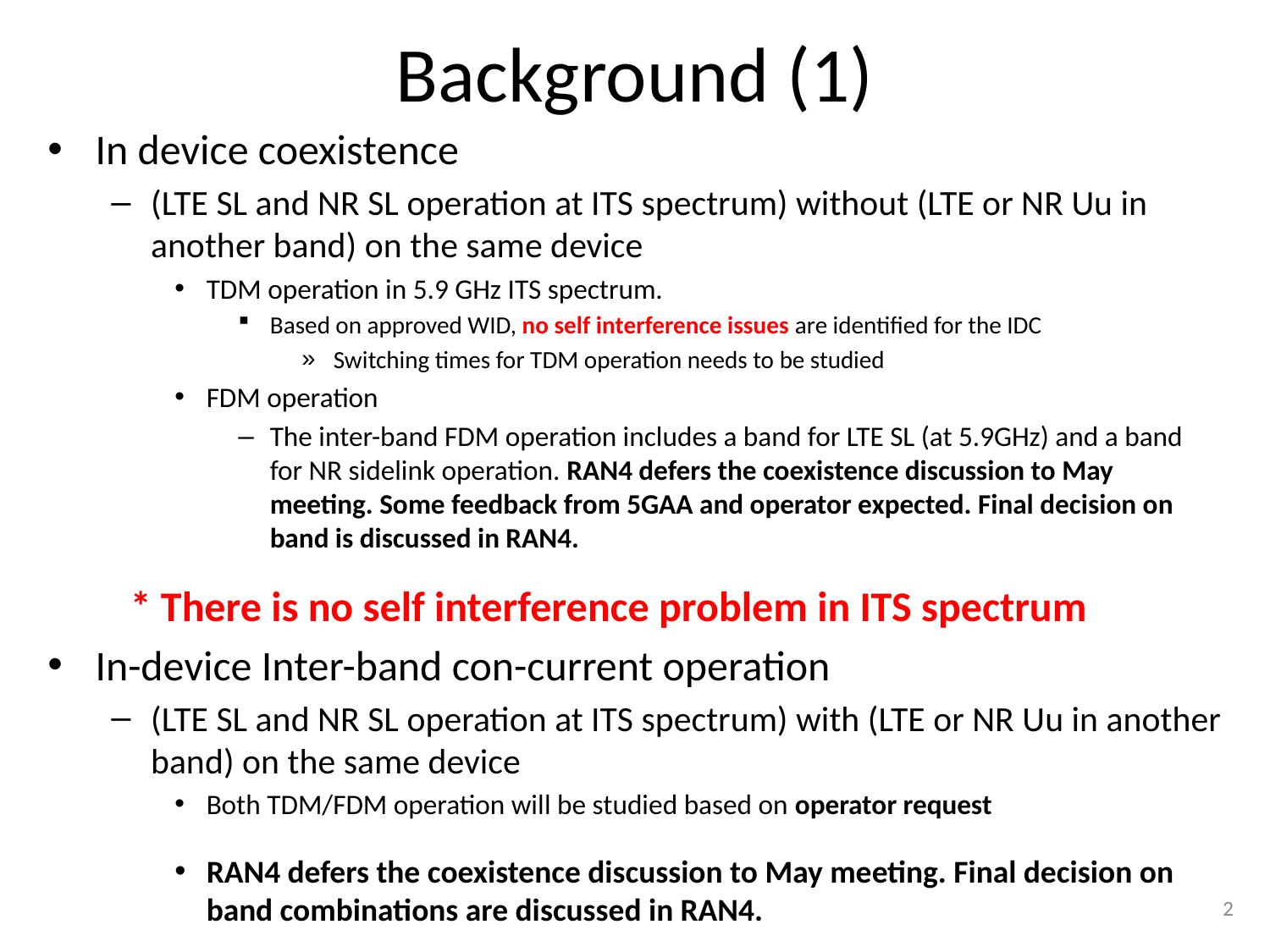

# Background (1)
In device coexistence
(LTE SL and NR SL operation at ITS spectrum) without (LTE or NR Uu in another band) on the same device
TDM operation in 5.9 GHz ITS spectrum.
Based on approved WID, no self interference issues are identified for the IDC
Switching times for TDM operation needs to be studied
FDM operation
The inter-band FDM operation includes a band for LTE SL (at 5.9GHz) and a band for NR sidelink operation. RAN4 defers the coexistence discussion to May meeting. Some feedback from 5GAA and operator expected. Final decision on band is discussed in RAN4.

  * There is no self interference problem in ITS spectrum
In-device Inter-band con-current operation
(LTE SL and NR SL operation at ITS spectrum) with (LTE or NR Uu in another band) on the same device
Both TDM/FDM operation will be studied based on operator request

RAN4 defers the coexistence discussion to May meeting. Final decision on band combinations are discussed in RAN4.

2